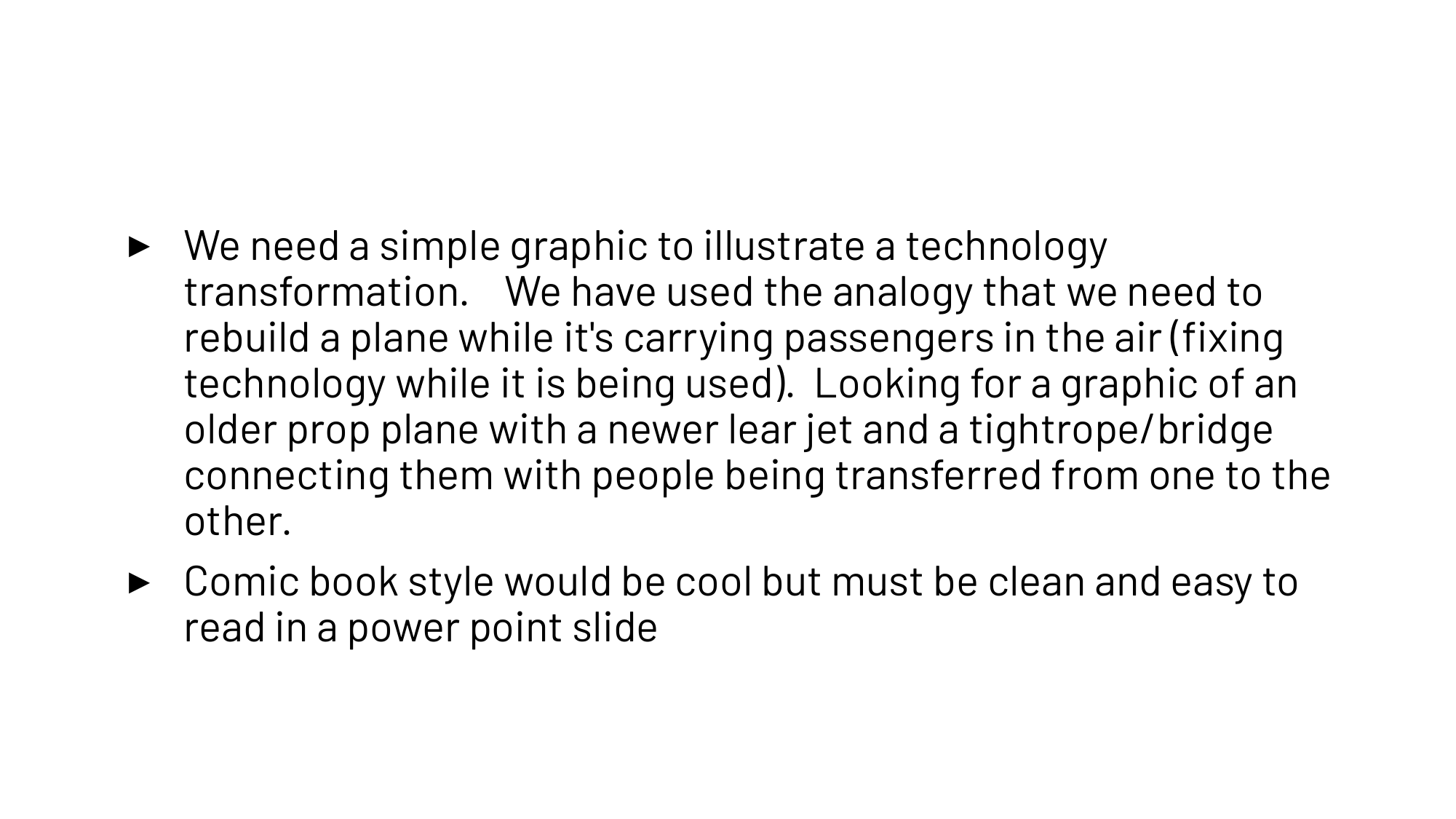

#

We need a simple graphic to illustrate a technology transformation.    We have used the analogy that we need to rebuild a plane while it's carrying passengers in the air (fixing technology while it is being used).  Looking for a graphic of an older prop plane with a newer lear jet and a tightrope/bridge connecting them with people being transferred from one to the other.
Comic book style would be cool but must be clean and easy to read in a power point slide